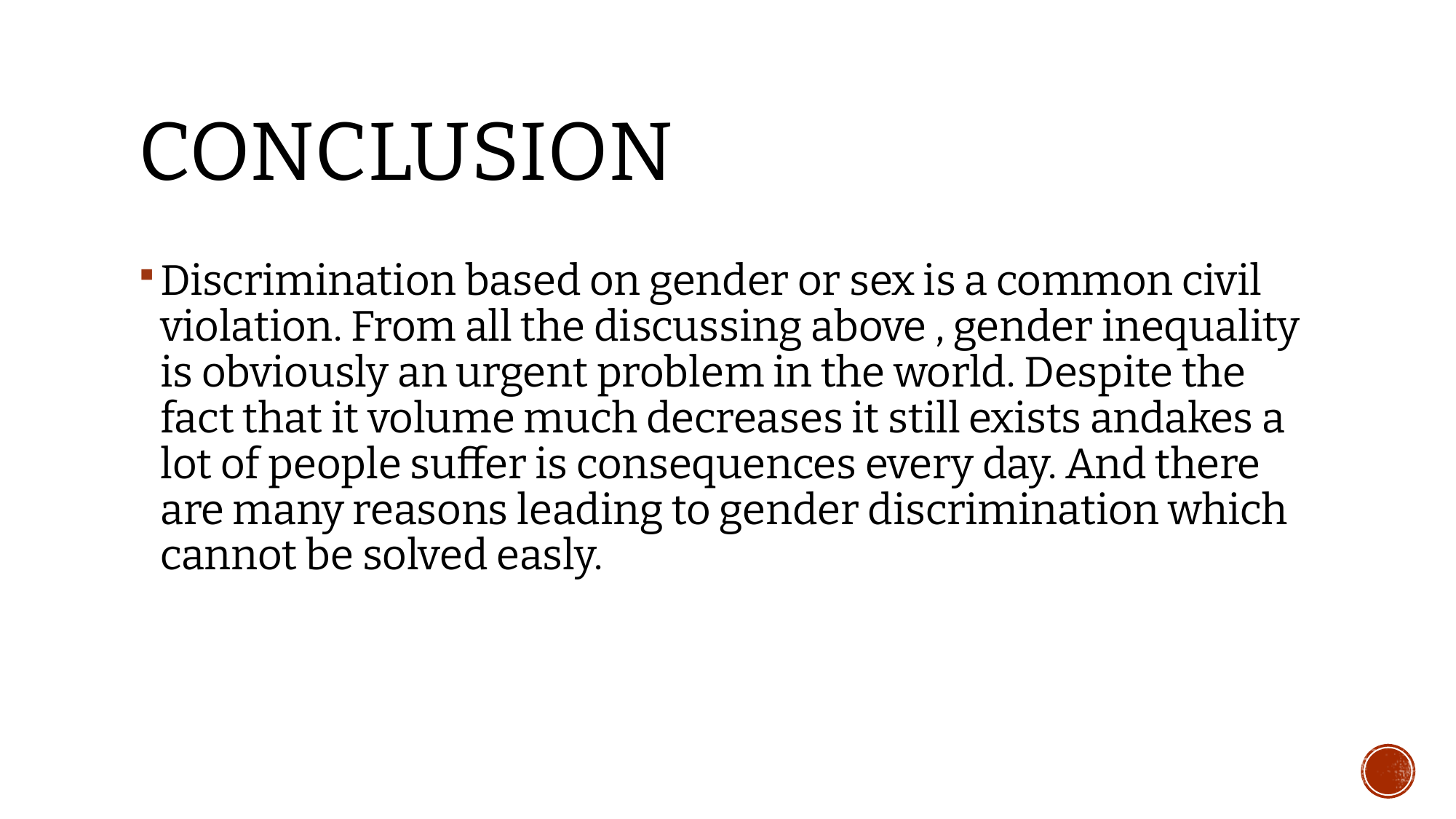

# Conclusion
Discrimination based on gender or sex is a common civil violation. From all the discussing above , gender inequality is obviously an urgent problem in the world. Despite the fact that it volume much decreases it still exists andakes a lot of people suffer is consequences every day. And there are many reasons leading to gender discrimination which cannot be solved easly.